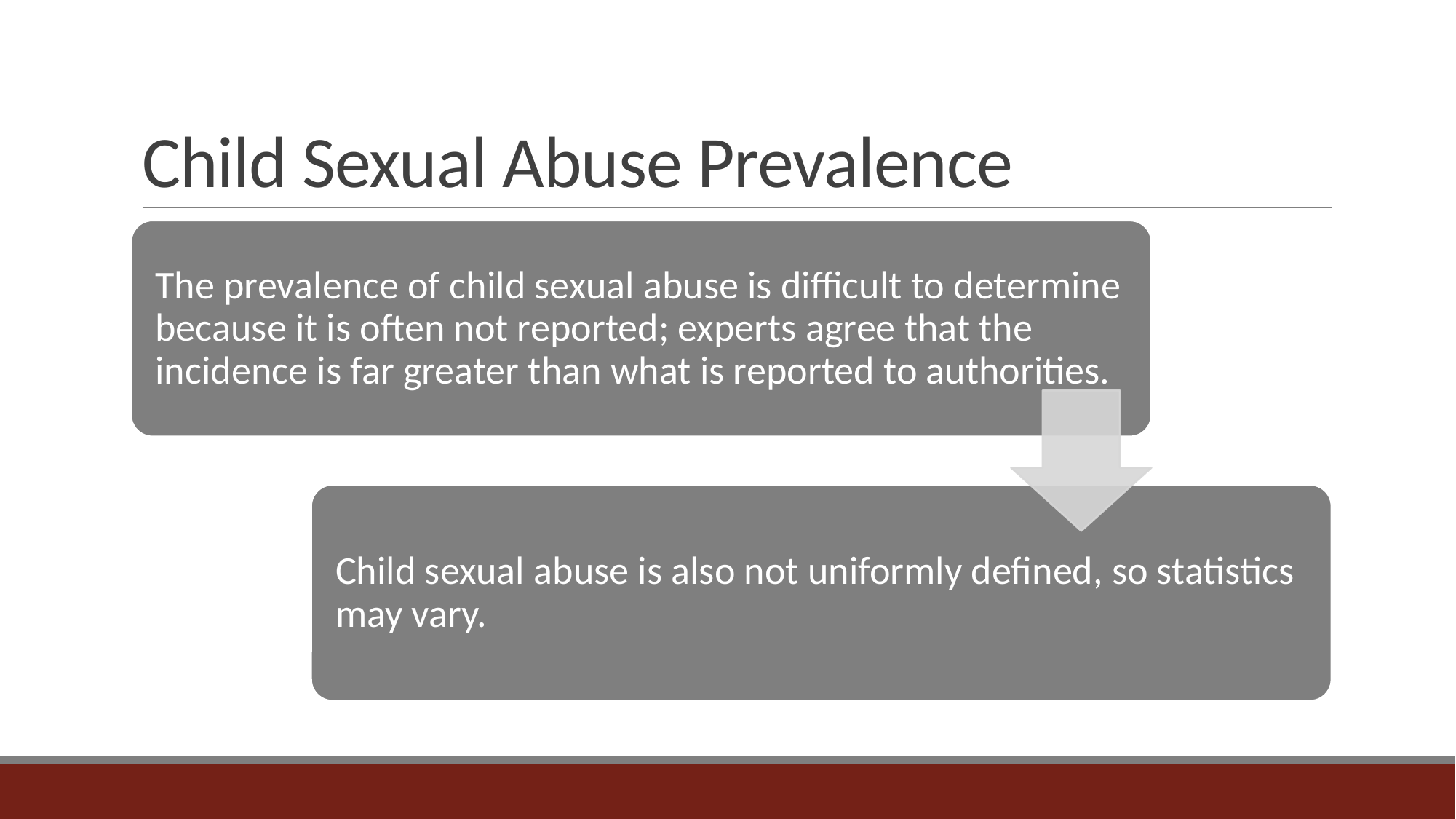

# Child Sexual Abuse Prevalence
The prevalence of child sexual abuse is difficult to determine because it is often not reported; experts agree that the incidence is far greater than what is reported to authorities.
Child sexual abuse is also not uniformly defined, so statistics may vary.